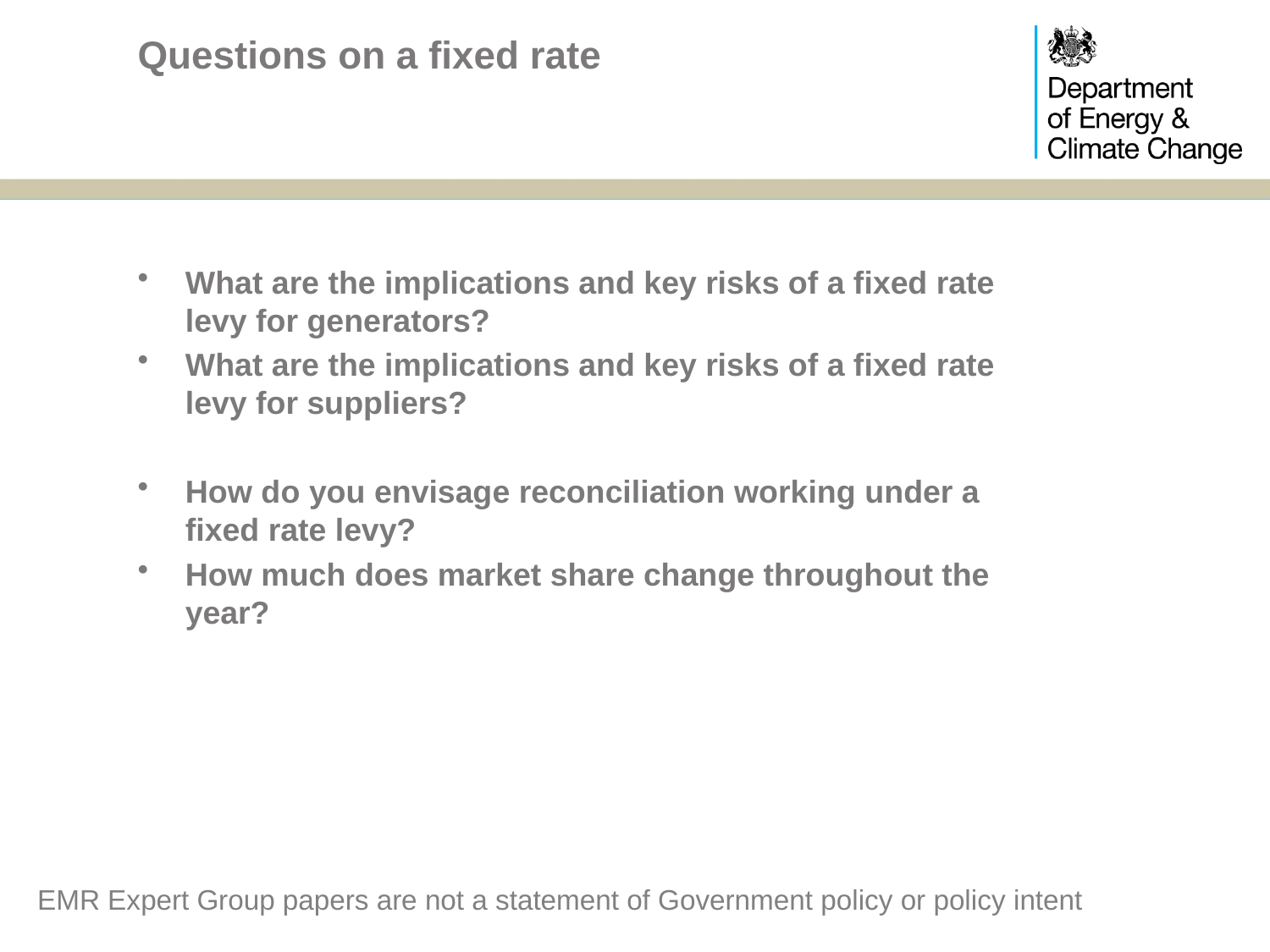

# Questions on a fixed rate
What are the implications and key risks of a fixed rate levy for generators?
What are the implications and key risks of a fixed rate levy for suppliers?

How do you envisage reconciliation working under a fixed rate levy?
How much does market share change throughout the year?
EMR Expert Group papers are not a statement of Government policy or policy intent